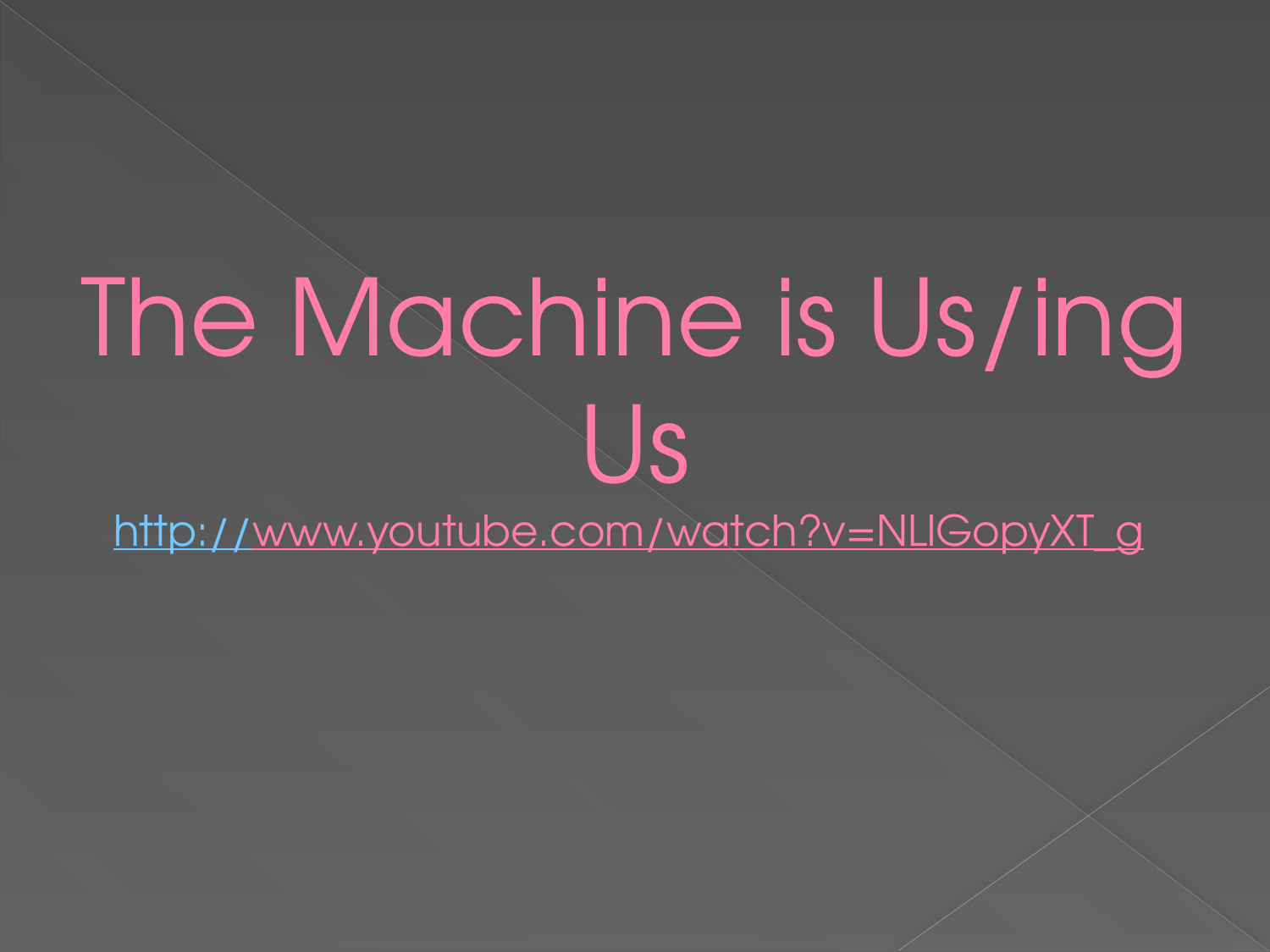

# The Machine is Us/ing Us http://www.youtube.com/watch?v=NLlGopyXT_g